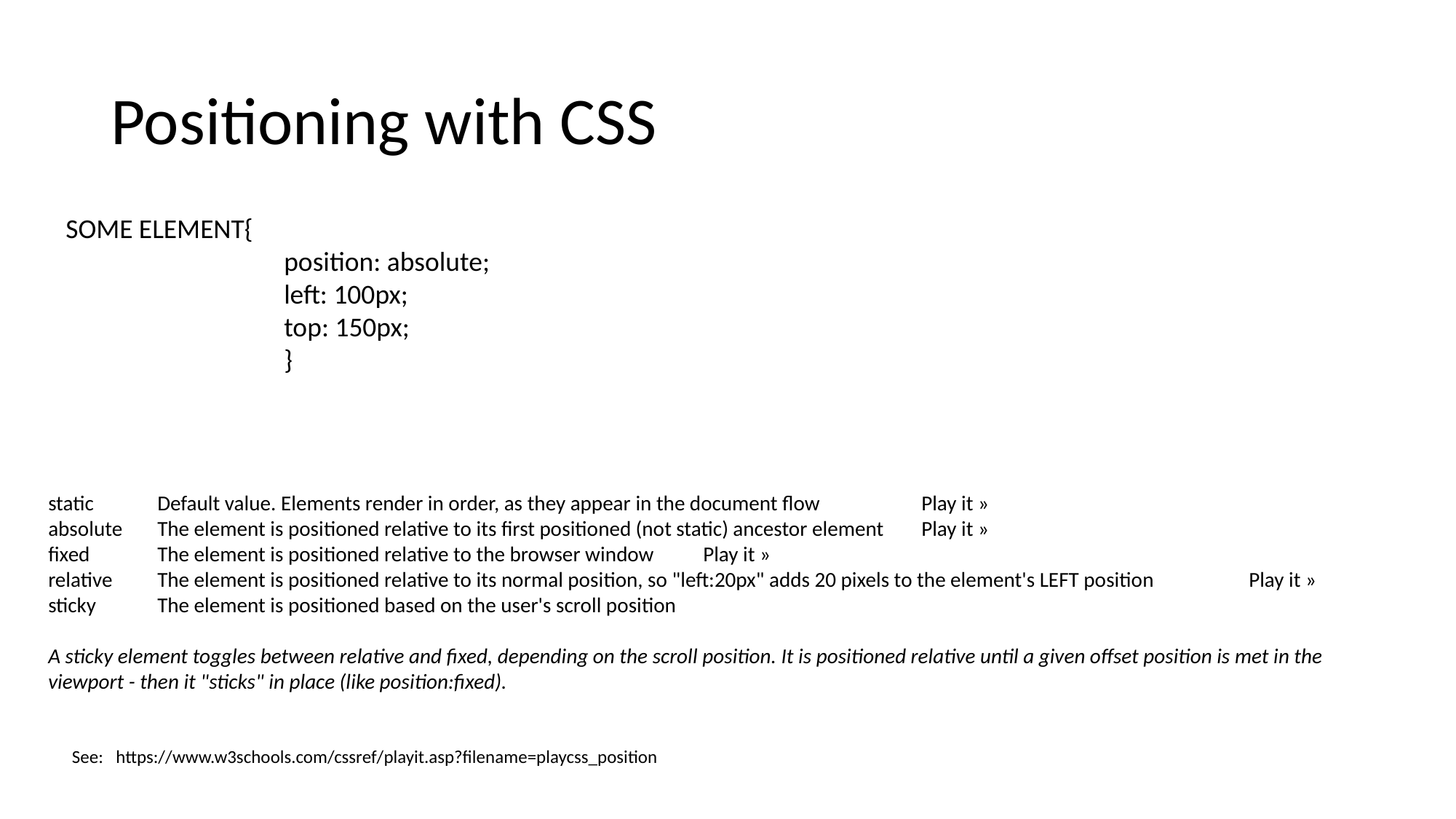

# Positioning with CSS
SOME ELEMENT{
position: absolute;
left: 100px;
top: 150px;
}
static	Default value. Elements render in order, as they appear in the document flow	Play it »
absolute	The element is positioned relative to its first positioned (not static) ancestor element	Play it »
fixed	The element is positioned relative to the browser window	Play it »
relative	The element is positioned relative to its normal position, so "left:20px" adds 20 pixels to the element's LEFT position	Play it »
sticky	The element is positioned based on the user's scroll position

A sticky element toggles between relative and fixed, depending on the scroll position. It is positioned relative until a given offset position is met in the viewport - then it "sticks" in place (like position:fixed).

See:   https://www.w3schools.com/cssref/playit.asp?filename=playcss_position